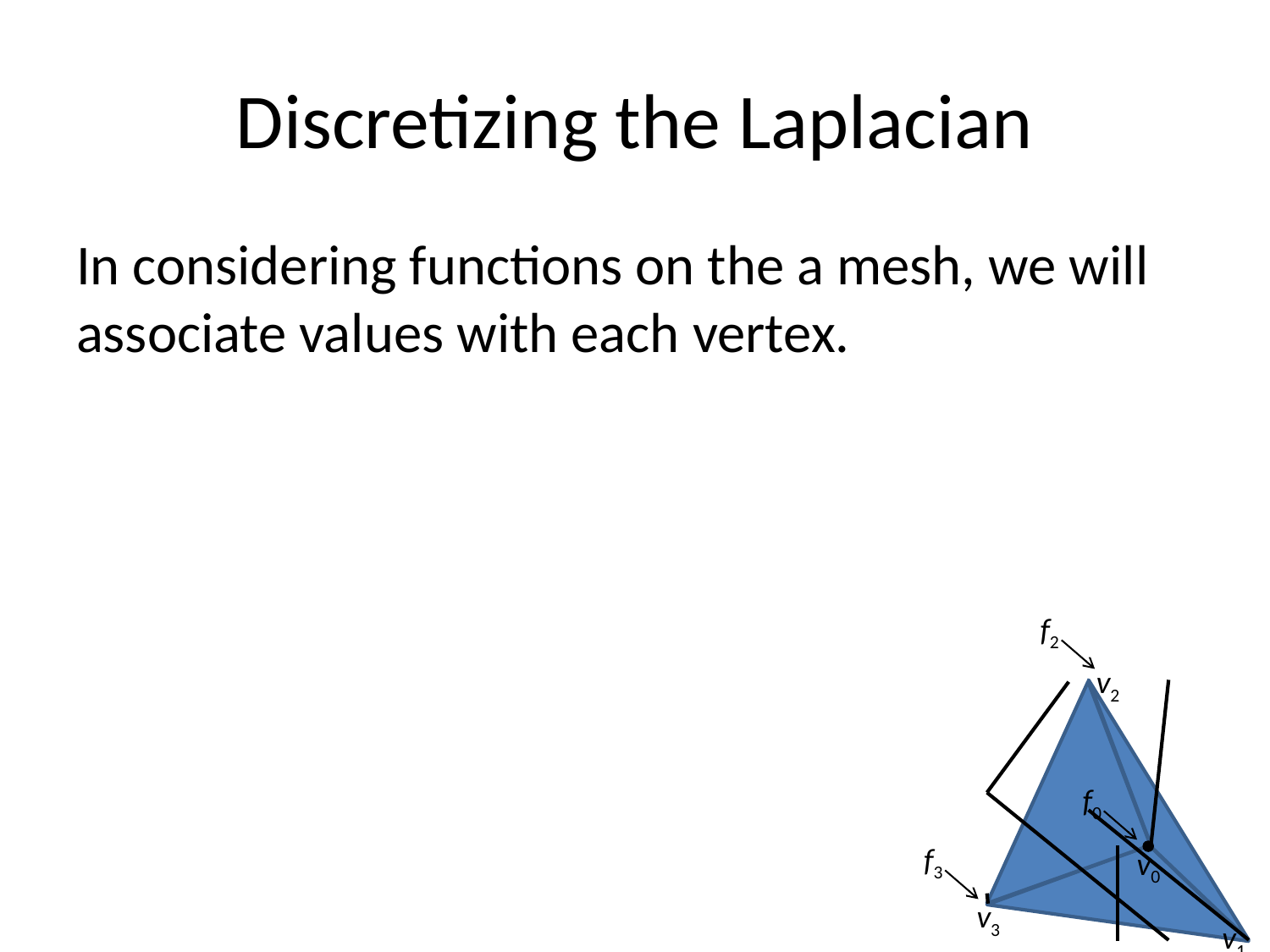

# Discretizing the Laplacian
In considering functions on the a mesh, we will associate values with each vertex.
f2
v2

f0
f3
v0

v3
v1